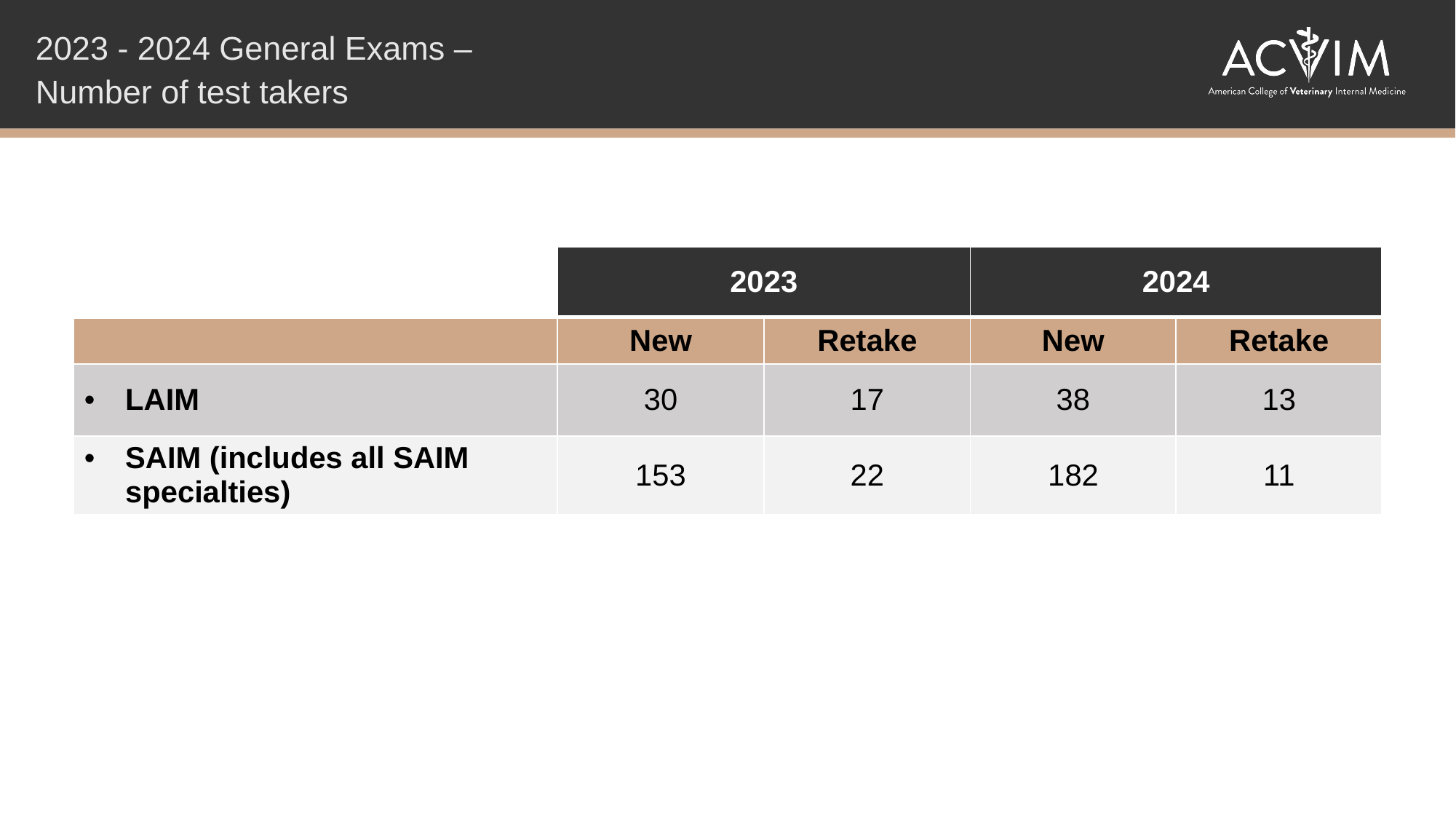

2023 - 2024 General Exams –
Number of test takers

|  | 2023 |  | 2024 |  |
| --- | --- | --- | --- | --- |
|  | New | Retake | New | Retake |
| LAIM | 30 | 17 | 38 | 13 |
| SAIM (includes all SAIM specialties) | 153 | 22 | 182 | 11 |